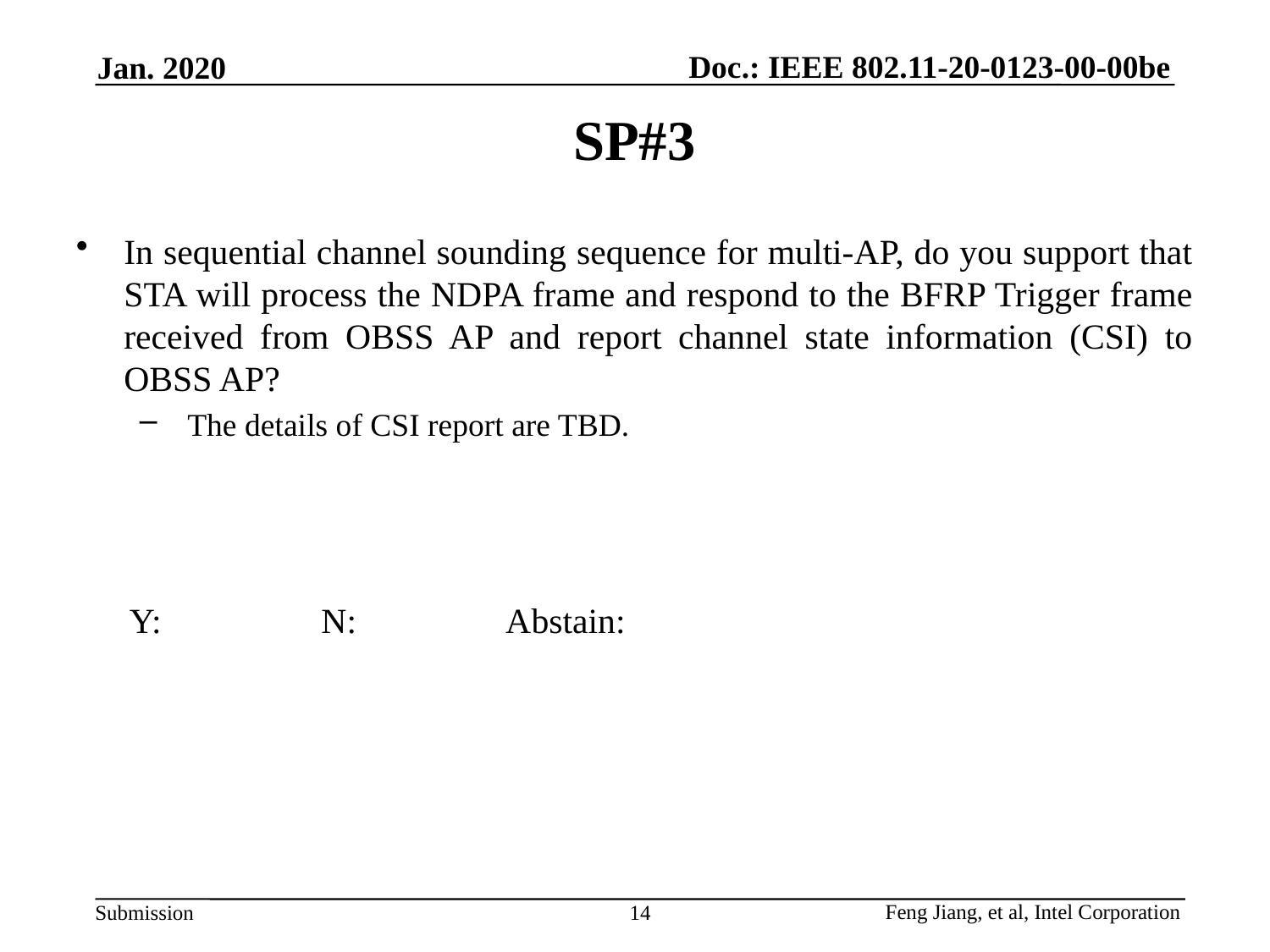

Jan. 2020
# SP#3
In sequential channel sounding sequence for multi-AP, do you support that STA will process the NDPA frame and respond to the BFRP Trigger frame received from OBSS AP and report channel state information (CSI) to OBSS AP?
 The details of CSI report are TBD.

      Y:                  N:                 Abstain:
14